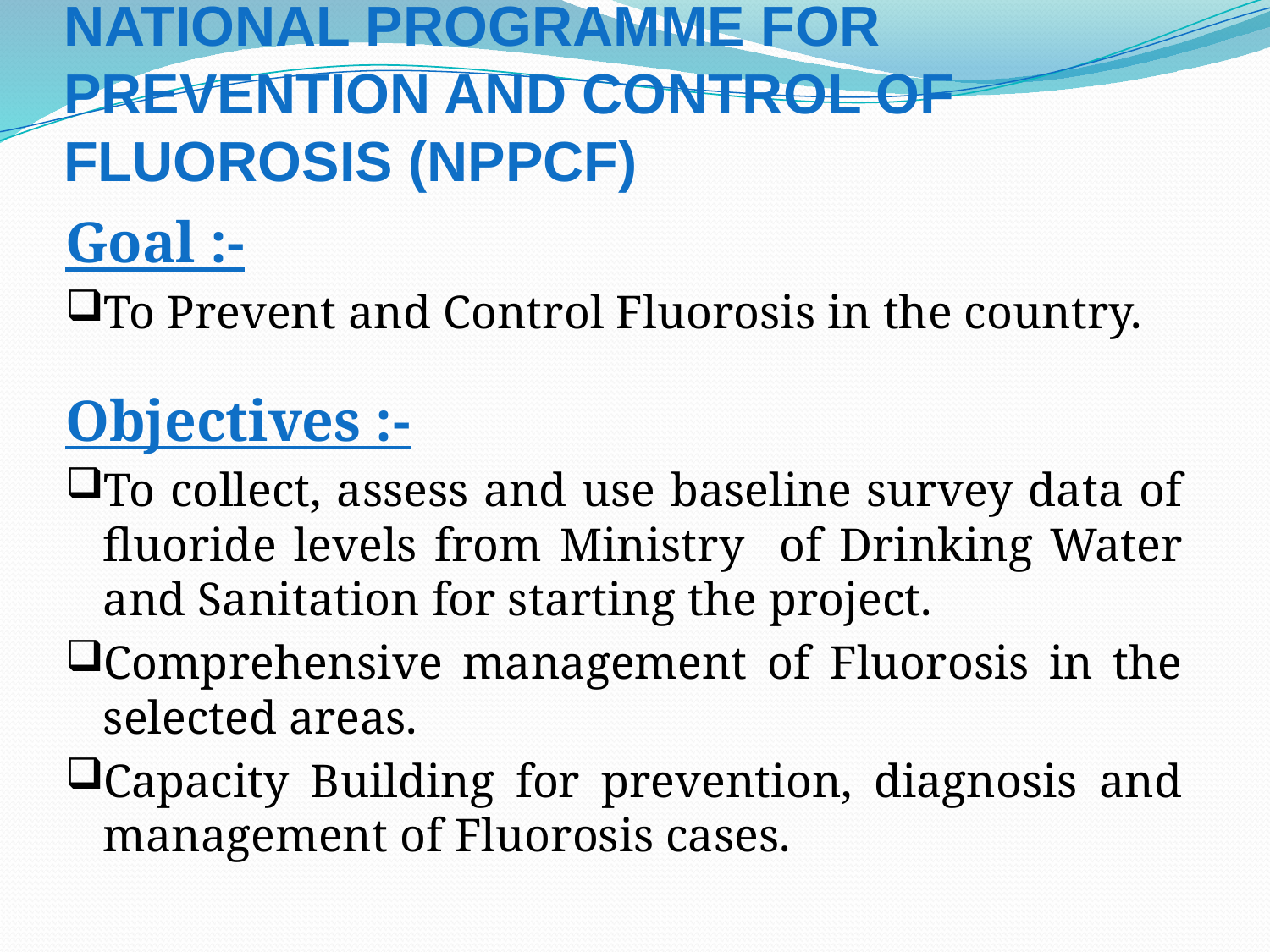

# NATIONAL PROGRAMME FOR PREVENTION AND CONTROL OF FLUOROSIS (NPPCF)
Goal :-
To Prevent and Control Fluorosis in the country.

Objectives :-
To collect, assess and use baseline survey data of fluoride levels from Ministry  of Drinking Water and Sanitation for starting the project.
Comprehensive management of Fluorosis in the selected areas.
Capacity Building for prevention, diagnosis and management of Fluorosis cases.